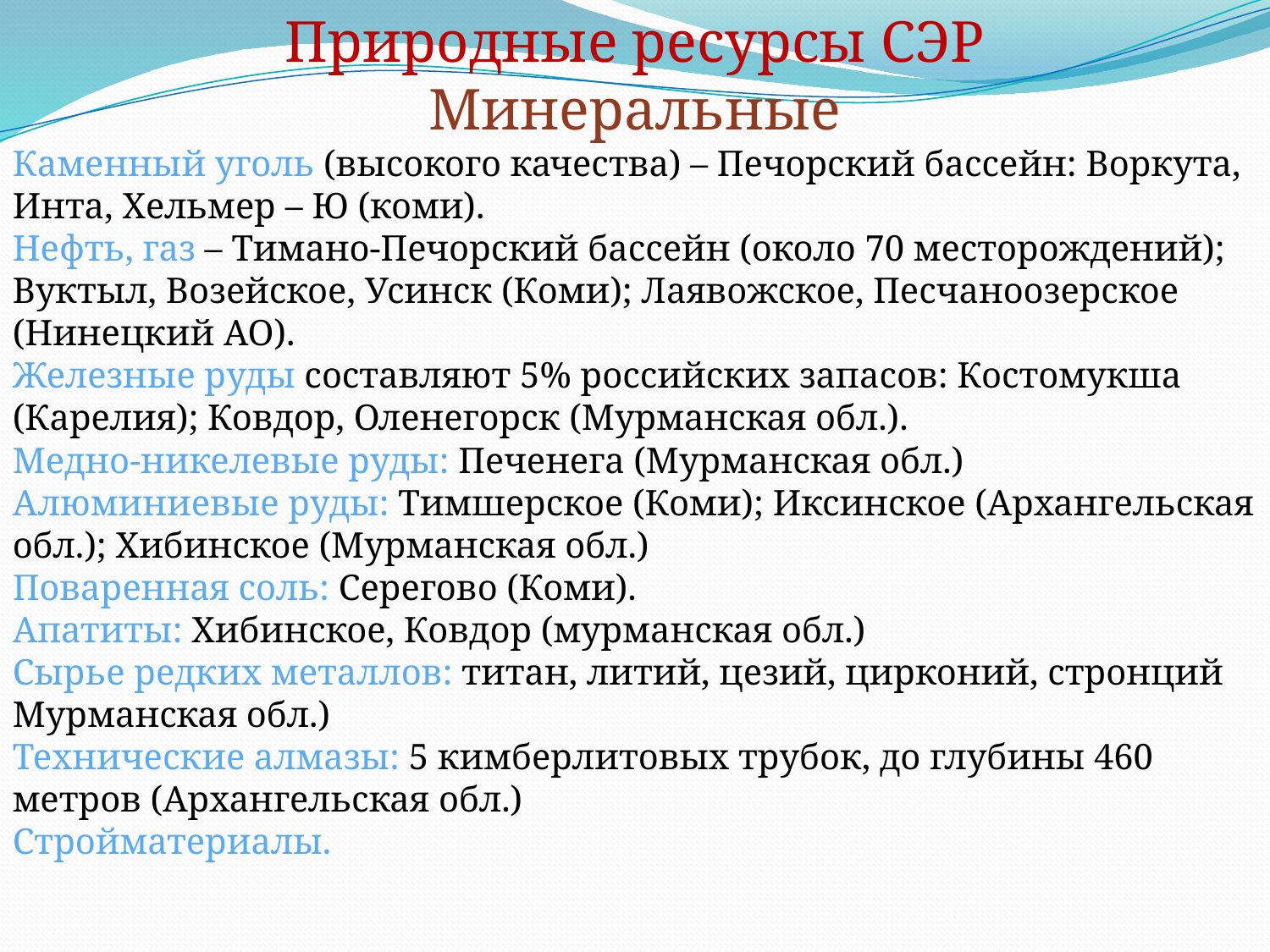

Природные ресурсы СЭР
Минеральные
Каменный уголь (высокого качества) – Печорский бассейн: Воркута, Инта, Хельмер – Ю (коми).
Нефть, газ – Тимано-Печорский бассейн (около 70 месторождений); Вуктыл, Возейское, Усинск (Коми); Лаявожское, Песчаноозерское (Нинецкий АО).
Железные руды составляют 5% российских запасов: Костомукша (Карелия); Ковдор, Оленегорск (Мурманская обл.).
Медно-никелевые руды: Печенега (Мурманская обл.)
Алюминиевые руды: Тимшерское (Коми); Иксинское (Архангельская обл.); Хибинское (Мурманская обл.)
Поваренная соль: Серегово (Коми).
Апатиты: Хибинское, Ковдор (мурманская обл.)
Сырье редких металлов: титан, литий, цезий, цирконий, стронций Мурманская обл.)
Технические алмазы: 5 кимберлитовых трубок, до глубины 460 метров (Архангельская обл.)
Стройматериалы.